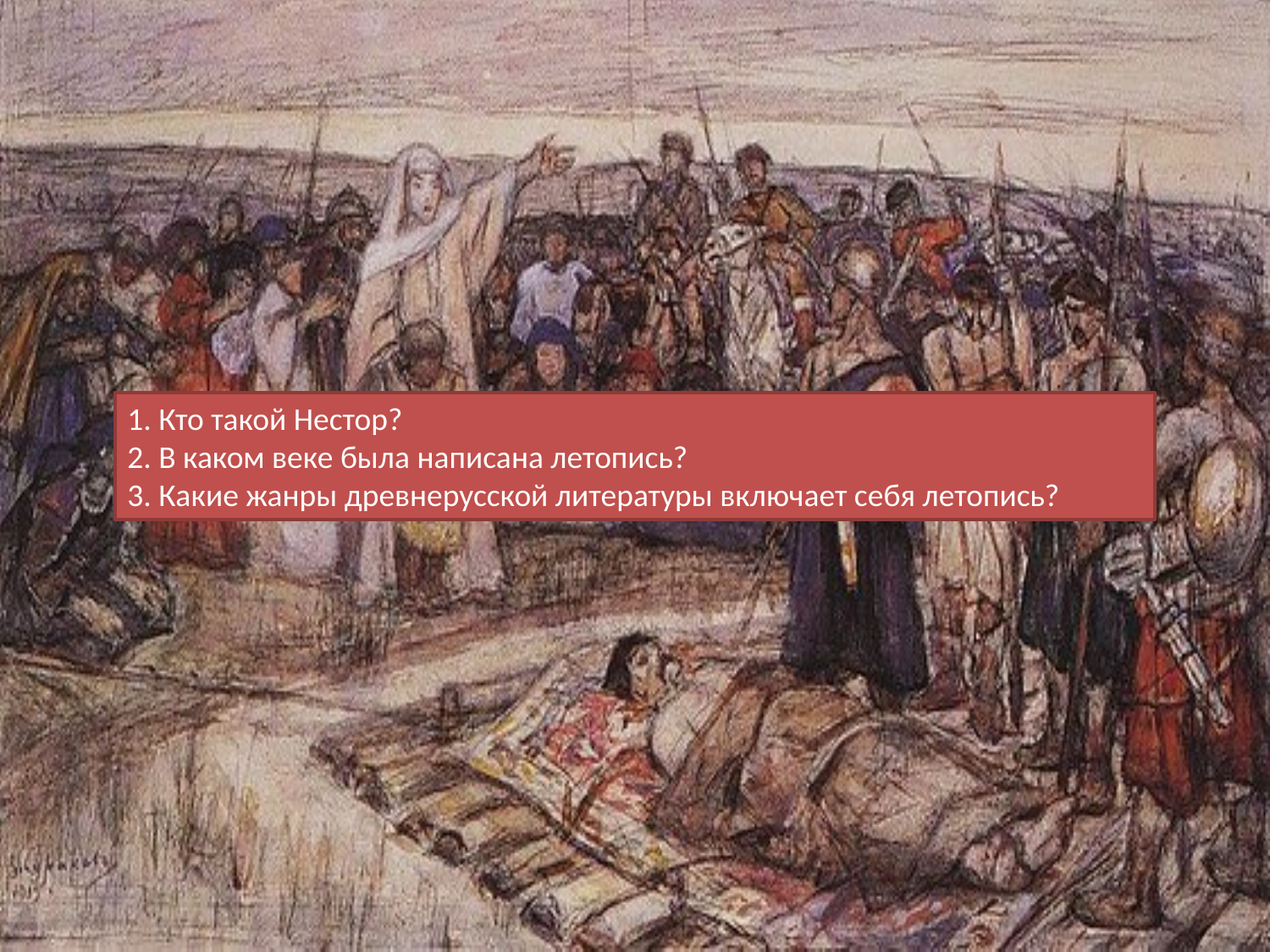

1. Кто такой Нестор?
2. В каком веке была написана летопись?
3. Какие жанры древнерусской литературы включает себя летопись?